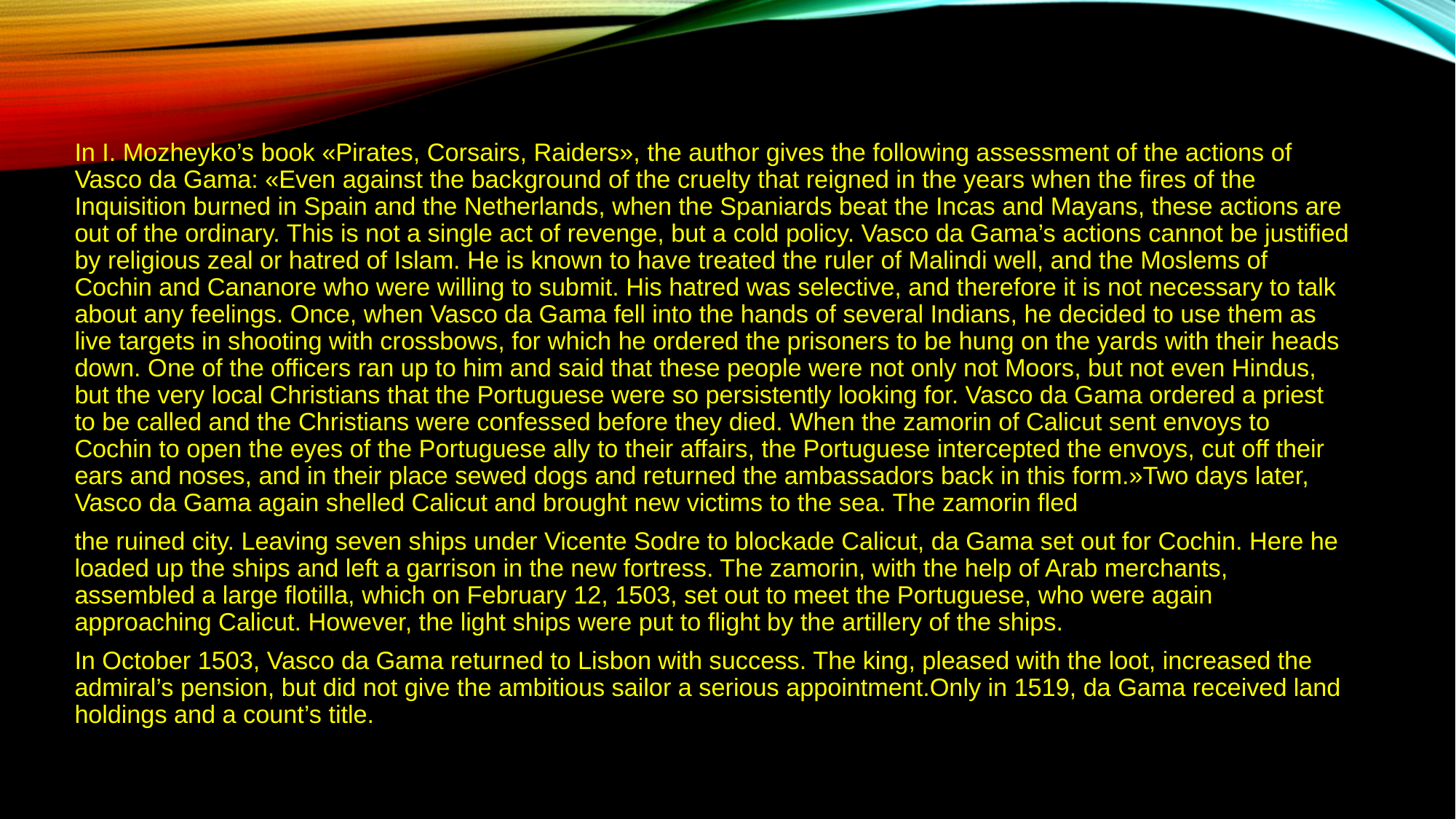

In I. Mozheyko’s book «Pirates, Corsairs, Raiders», the author gives the following assessment of the actions of Vasco da Gama: «Even against the background of the cruelty that reigned in the years when the fires of the Inquisition burned in Spain and the Netherlands, when the Spaniards beat the Incas and Mayans, these actions are out of the ordinary. This is not a single act of revenge, but a cold policy. Vasco da Gama’s actions cannot be justified by religious zeal or hatred of Islam. He is known to have treated the ruler of Malindi well, and the Moslems of Cochin and Cananore who were willing to submit. His hatred was selective, and therefore it is not necessary to talk about any feelings. Once, when Vasco da Gama fell into the hands of several Indians, he decided to use them as live targets in shooting with crossbows, for which he ordered the prisoners to be hung on the yards with their heads down. One of the officers ran up to him and said that these people were not only not Moors, but not even Hindus, but the very local Christians that the Portuguese were so persistently looking for. Vasco da Gama ordered a priest to be called and the Christians were confessed before they died. When the zamorin of Calicut sent envoys to Cochin to open the eyes of the Portuguese ally to their affairs, the Portuguese intercepted the envoys, cut off their ears and noses, and in their place sewed dogs and returned the ambassadors back in this form.»Two days later, Vasco da Gama again shelled Calicut and brought new victims to the sea. The zamorin fled
the ruined city. Leaving seven ships under Vicente Sodre to blockade Calicut, da Gama set out for Cochin. Here he loaded up the ships and left a garrison in the new fortress. The zamorin, with the help of Arab merchants, assembled a large flotilla, which on February 12, 1503, set out to meet the Portuguese, who were again approaching Calicut. However, the light ships were put to flight by the artillery of the ships.
In October 1503, Vasco da Gama returned to Lisbon with success. The king, pleased with the loot, increased the admiral’s pension, but did not give the ambitious sailor a serious appointment.Only in 1519, da Gama received land holdings and a count’s title.